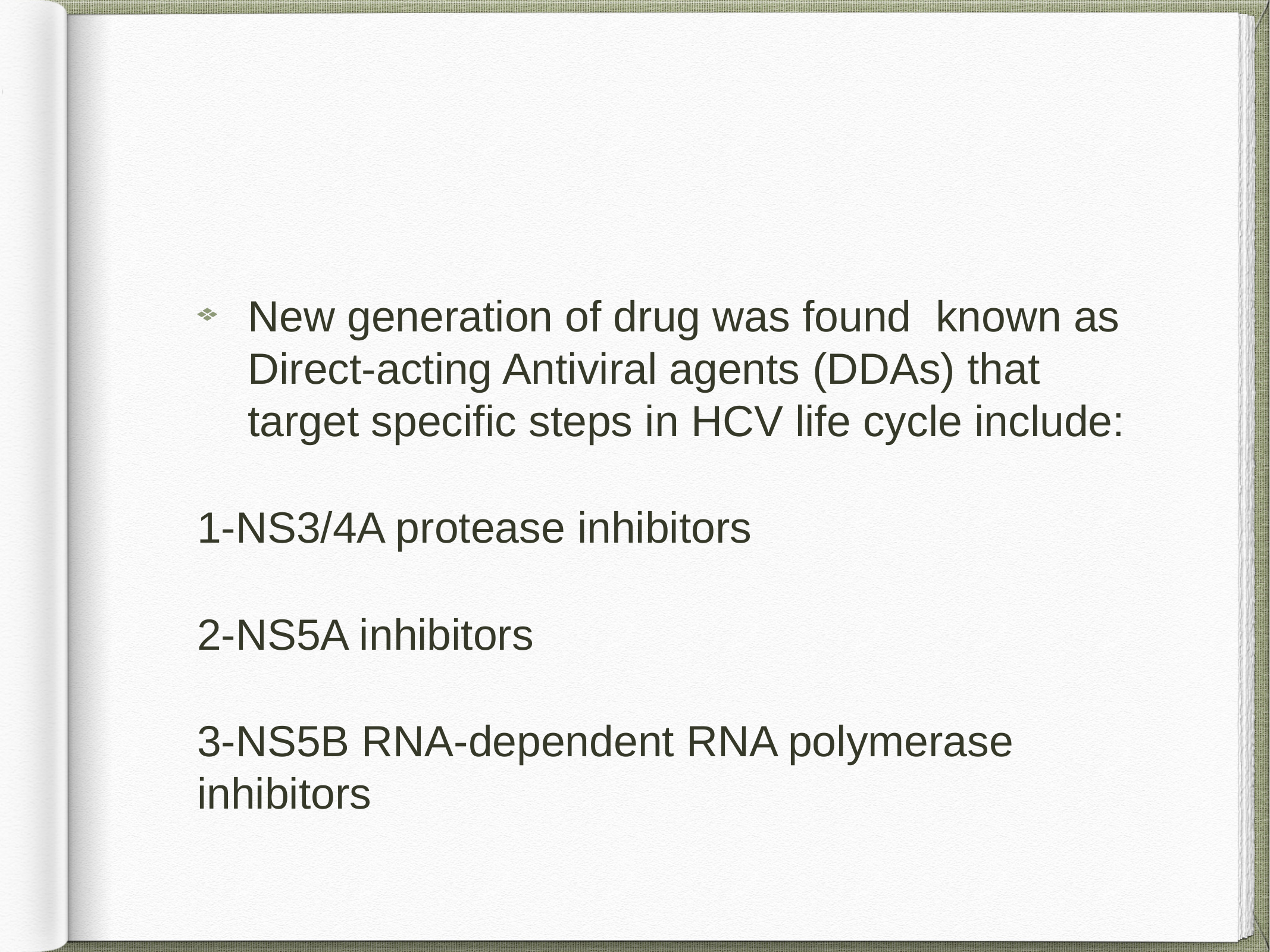

New generation of drug was found  known as Direct-acting Antiviral agents (DDAs) that target specific steps in HCV life cycle include:
1-NS3/4A protease inhibitors
2-NS5A inhibitors
3-NS5B RNA-dependent RNA polymerase inhibitors